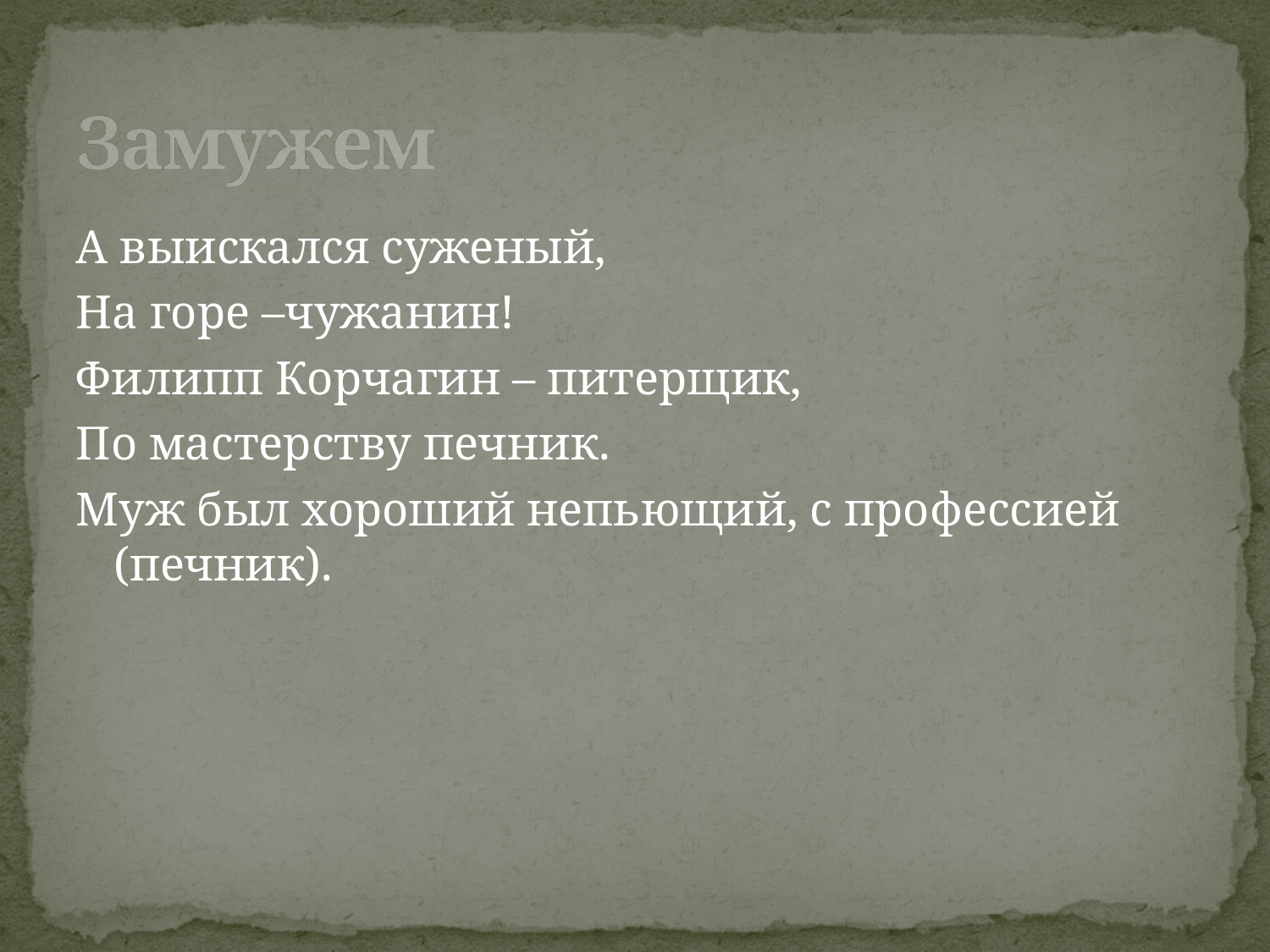

# Замужем
А выискался суженый,
На горе –чужанин!
Филипп Корчагин – питерщик,
По мастерству печник.
Муж был хороший непьющий, с профессией (печник).